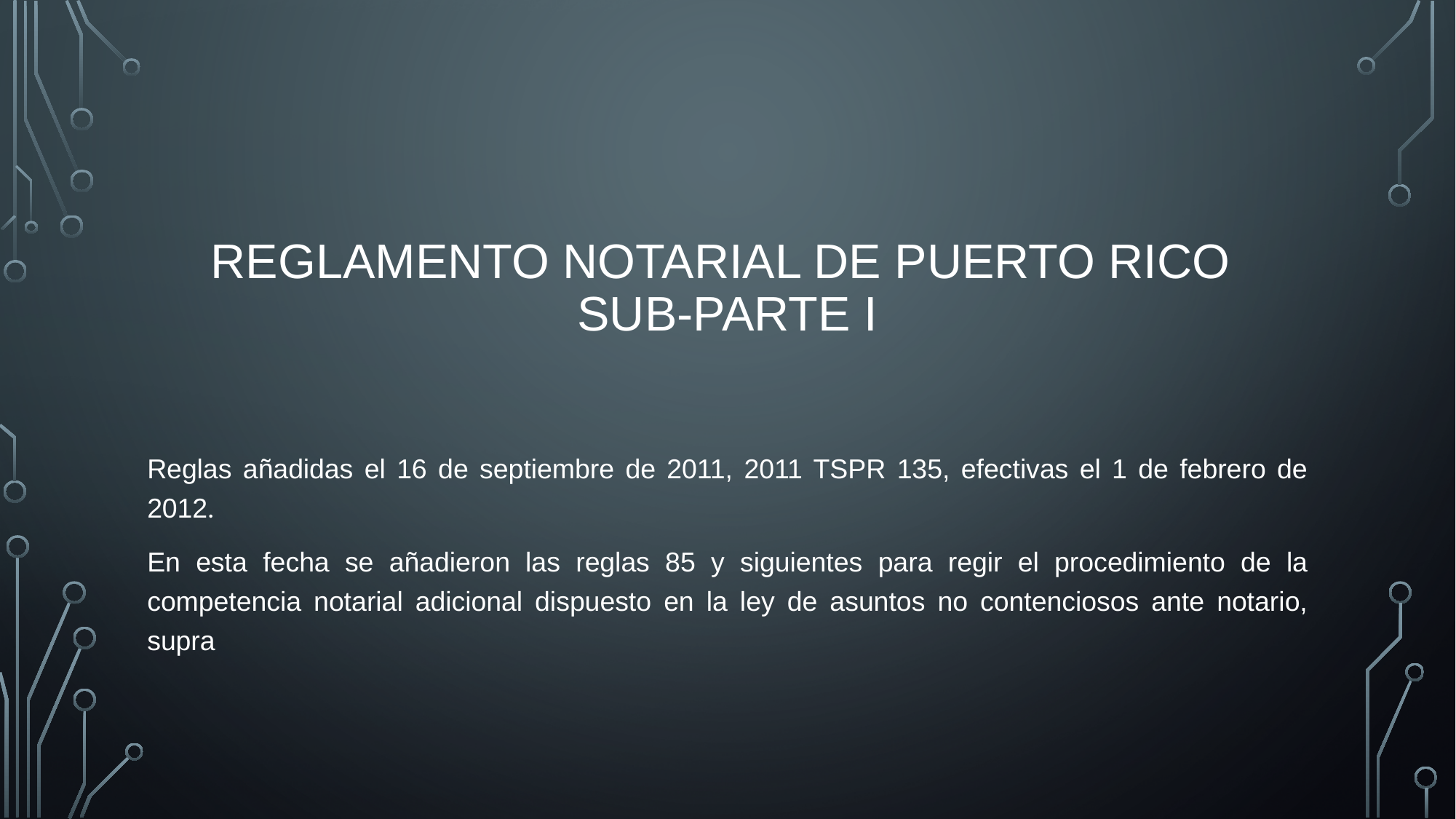

# REGLAMENTO NOTARIAL DE PUERTO RICO SUB-PARTE I
Reglas añadidas el 16 de septiembre de 2011, 2011 TSPR 135, efectivas el 1 de febrero de 2012.
En esta fecha se añadieron las reglas 85 y siguientes para regir el procedimiento de la competencia notarial adicional dispuesto en la ley de asuntos no contenciosos ante notario, supra